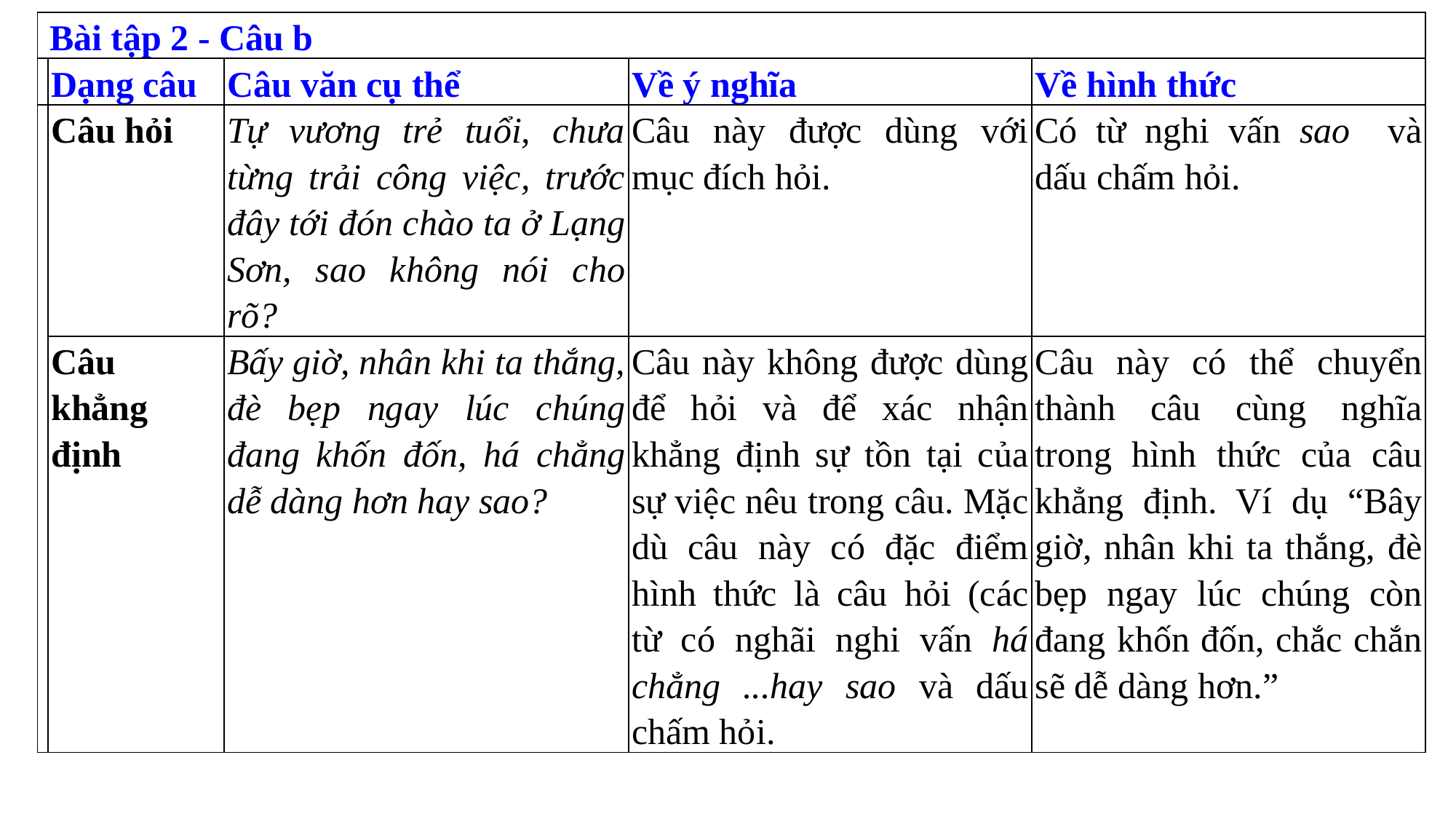

| Bài tập 2 - Câu b |  |  |  |  |
| --- | --- | --- | --- | --- |
|  | Dạng câu | Câu văn cụ thể | Về ý nghĩa | Về hình thức |
|  | Câu hỏi | Tự vương trẻ tuổi, chưa từng trải công việc, trước đây tới đón chào ta ở Lạng Sơn, sao không nói cho rõ? | Câu này được dùng với mục đích hỏi. | Có từ nghi vấn sao và dấu chấm hỏi. |
|  | Câu khẳng định | Bấy giờ, nhân khi ta thắng, đè bẹp ngay lúc chúng đang khốn đốn, há chẳng dễ dàng hơn hay sao? | Câu này không được dùng để hỏi và để xác nhận khẳng định sự tồn tại của sự việc nêu trong câu. Mặc dù câu này có đặc điểm hình thức là câu hỏi (các từ có nghãi nghi vấn há chẳng ...hay sao và dấu chấm hỏi. | Câu này có thể chuyển thành câu cùng nghĩa trong hình thức của câu khẳng định. Ví dụ “Bây giờ, nhân khi ta thắng, đè bẹp ngay lúc chúng còn đang khốn đốn, chắc chắn sẽ dễ dàng hơn.” |